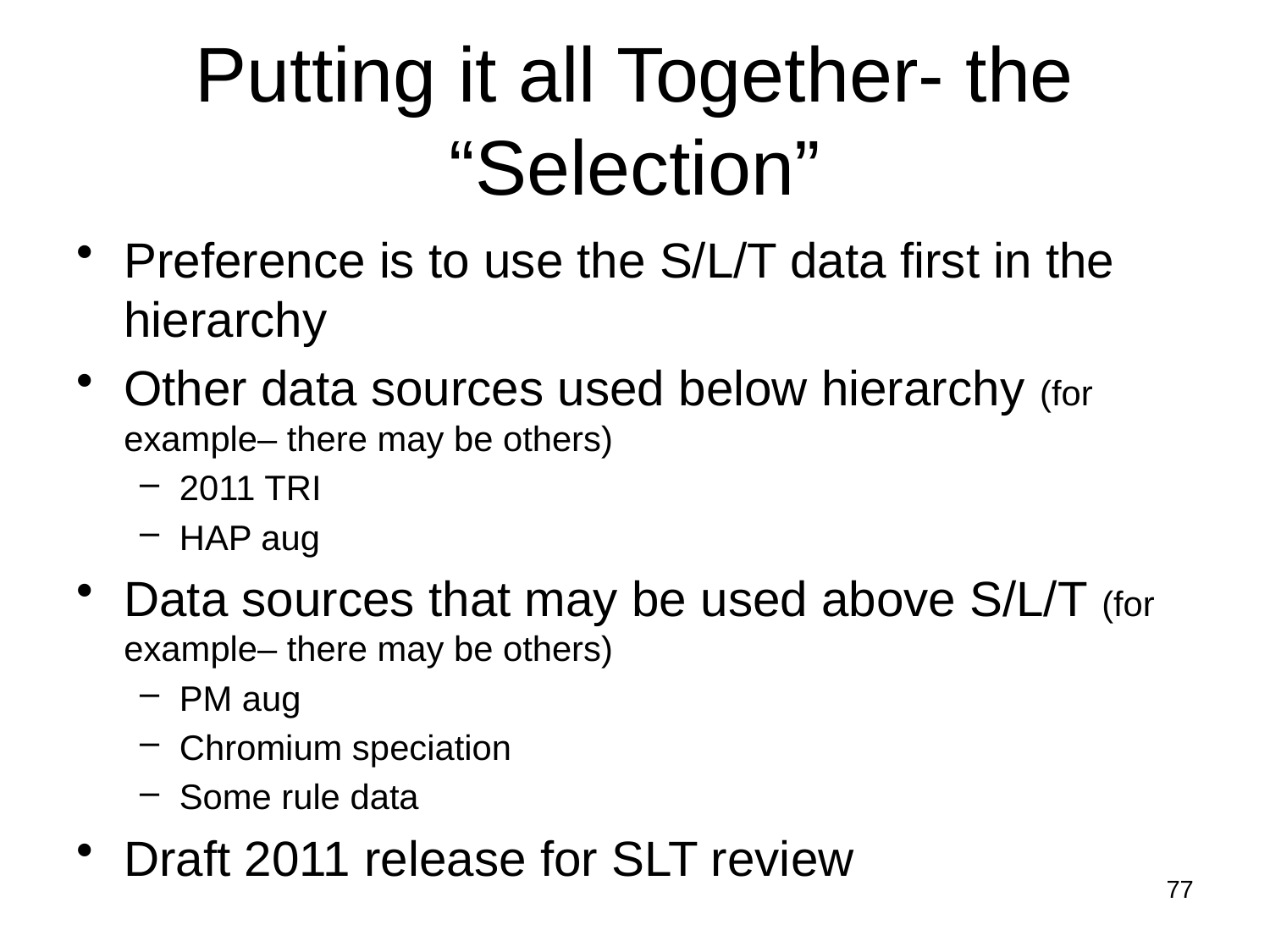

# Putting it all Together- the “Selection”
Preference is to use the S/L/T data first in the hierarchy
Other data sources used below hierarchy (for example– there may be others)
2011 TRI
HAP aug
Data sources that may be used above S/L/T (for example– there may be others)
PM aug
Chromium speciation
Some rule data
Draft 2011 release for SLT review
77